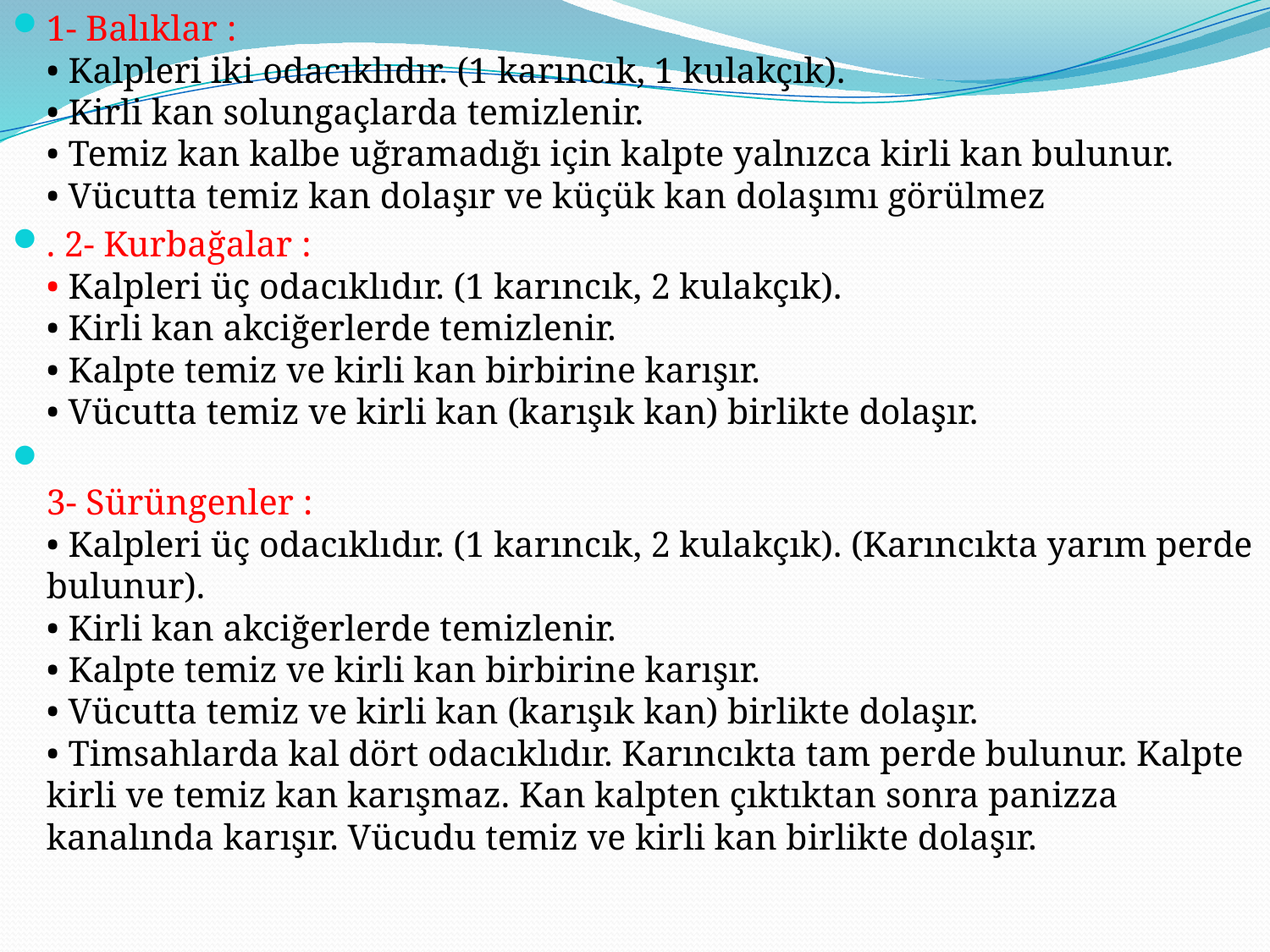

1- Balıklar : 
• Kalpleri iki odacıklıdır. (1 karıncık, 1 kulakçık). 
• Kirli kan solungaçlarda temizlenir.
• Temiz kan kalbe uğramadığı için kalpte yalnızca kirli kan bulunur.
• Vücutta temiz kan dolaşır ve küçük kan dolaşımı görülmez
. 2- Kurbağalar : 
• Kalpleri üç odacıklıdır. (1 karıncık, 2 kulakçık).
• Kirli kan akciğerlerde temizlenir.
• Kalpte temiz ve kirli kan birbirine karışır.
• Vücutta temiz ve kirli kan (karışık kan) birlikte dolaşır.
3- Sürüngenler : 
• Kalpleri üç odacıklıdır. (1 karıncık, 2 kulakçık). (Karıncıkta yarım perde bulunur).
• Kirli kan akciğerlerde temizlenir.
• Kalpte temiz ve kirli kan birbirine karışır.
• Vücutta temiz ve kirli kan (karışık kan) birlikte dolaşır.
• Timsahlarda kal dört odacıklıdır. Karıncıkta tam perde bulunur. Kalpte kirli ve temiz kan karışmaz. Kan kalpten çıktıktan sonra panizza kanalında karışır. Vücudu temiz ve kirli kan birlikte dolaşır.